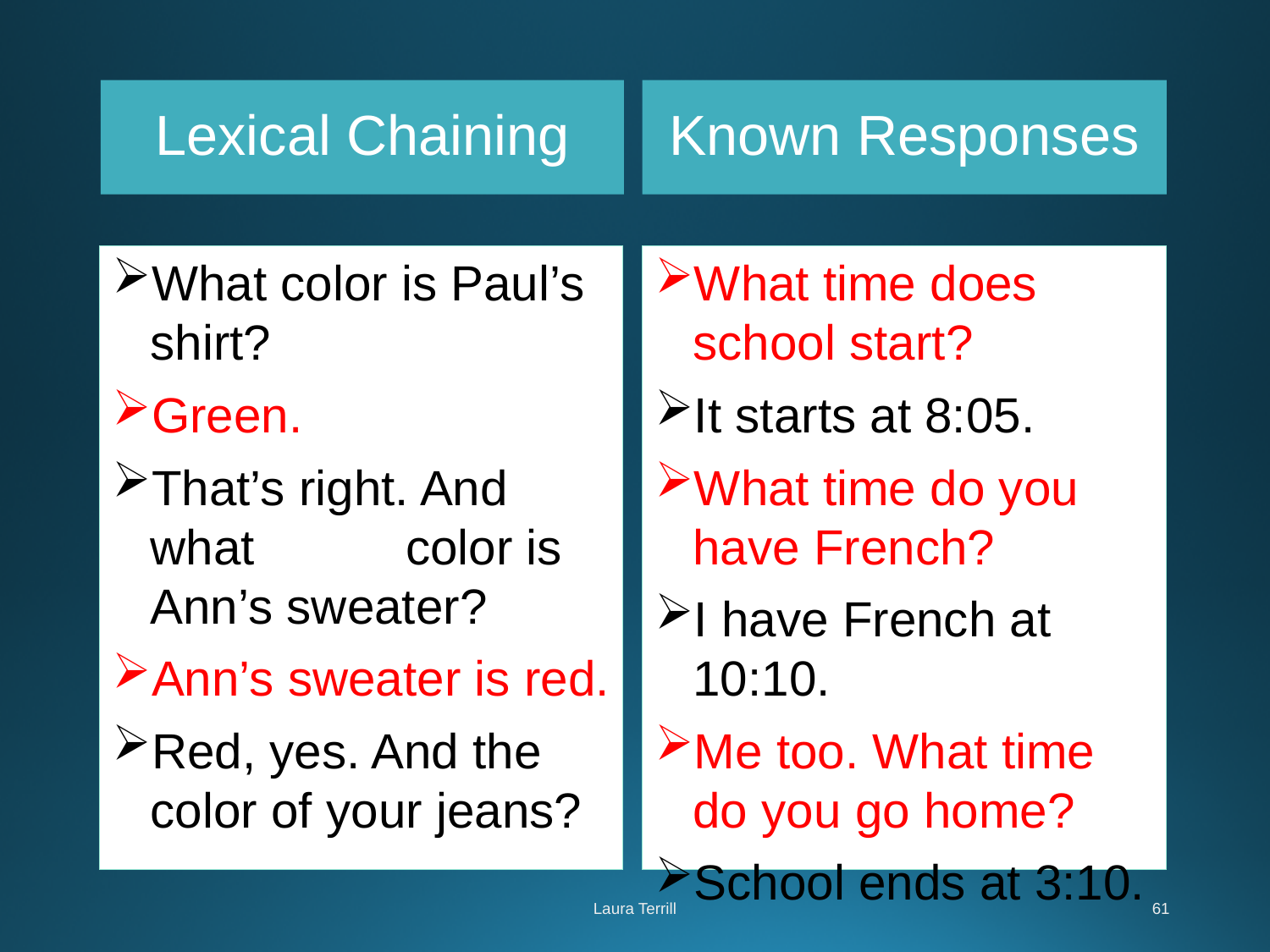

Lexical Chaining
Known Responses
What color is Paul’s shirt?
Green.
That’s right. And what           color is Ann’s sweater?
Ann’s sweater is red.
Red, yes. And the color of your jeans?
What time does school start?
It starts at 8:05.
What time do you have French?
I have French at 10:10.
Me too. What time do you go home?
School ends at 3:10.
Laura Terrill
61